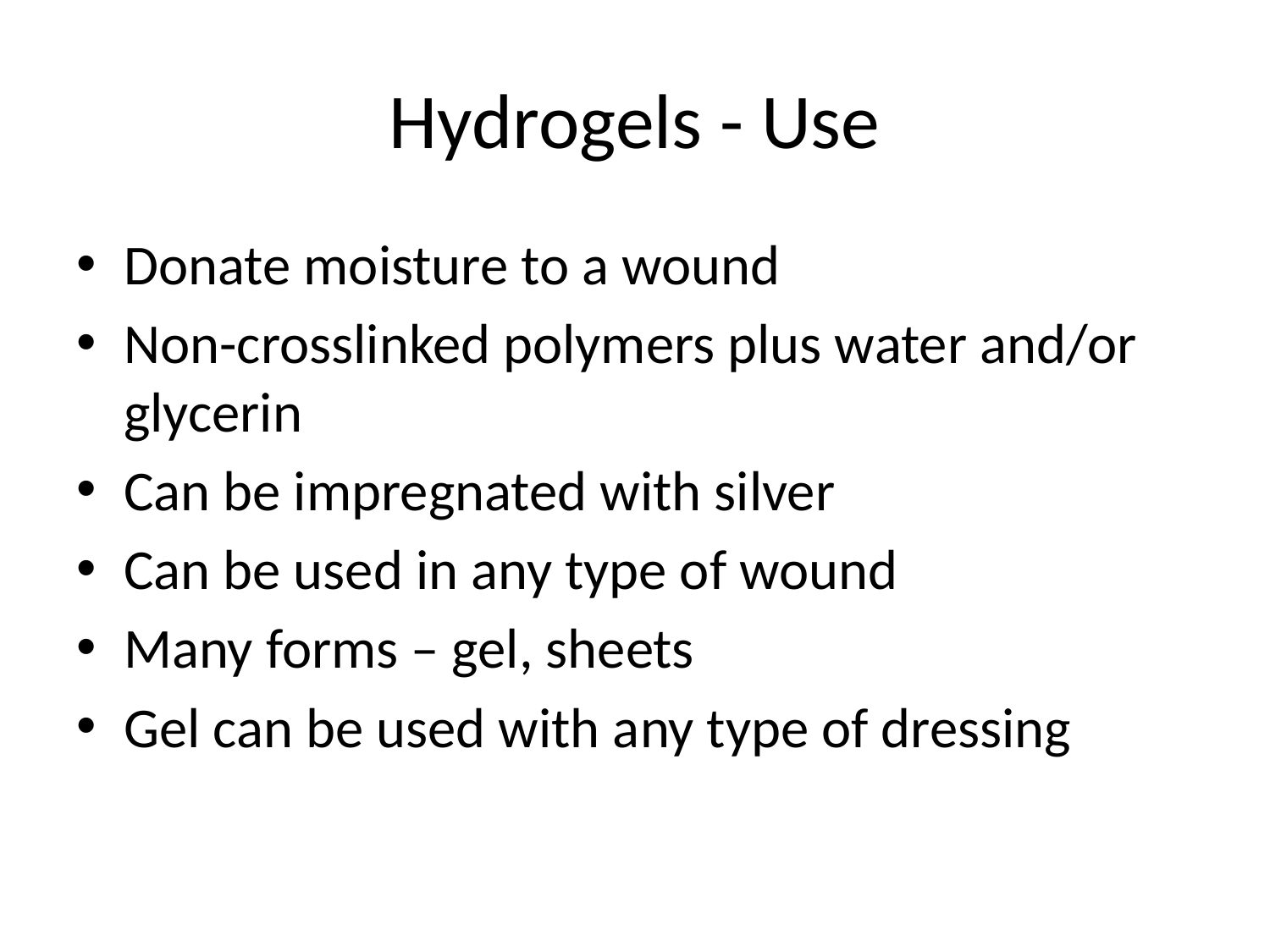

# Hydrogels - Use
Donate moisture to a wound
Non-crosslinked polymers plus water and/or glycerin
Can be impregnated with silver
Can be used in any type of wound
Many forms – gel, sheets
Gel can be used with any type of dressing